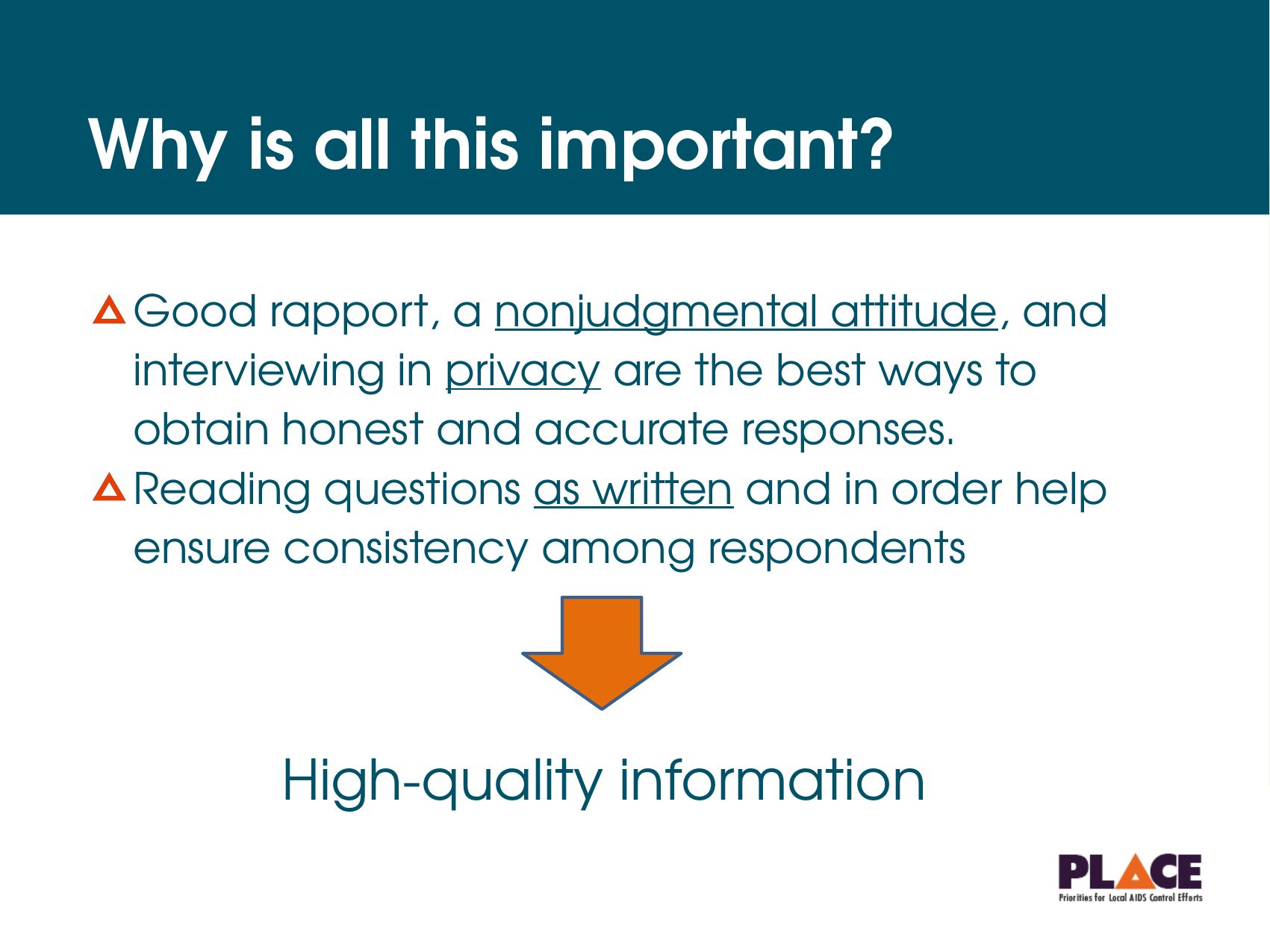

# Why is all this important?
Good rapport, a nonjudgmental attitude, and interviewing in privacy are the best ways to obtain honest and accurate responses.
Reading questions as written and in order help ensure consistency among respondents

High-quality information